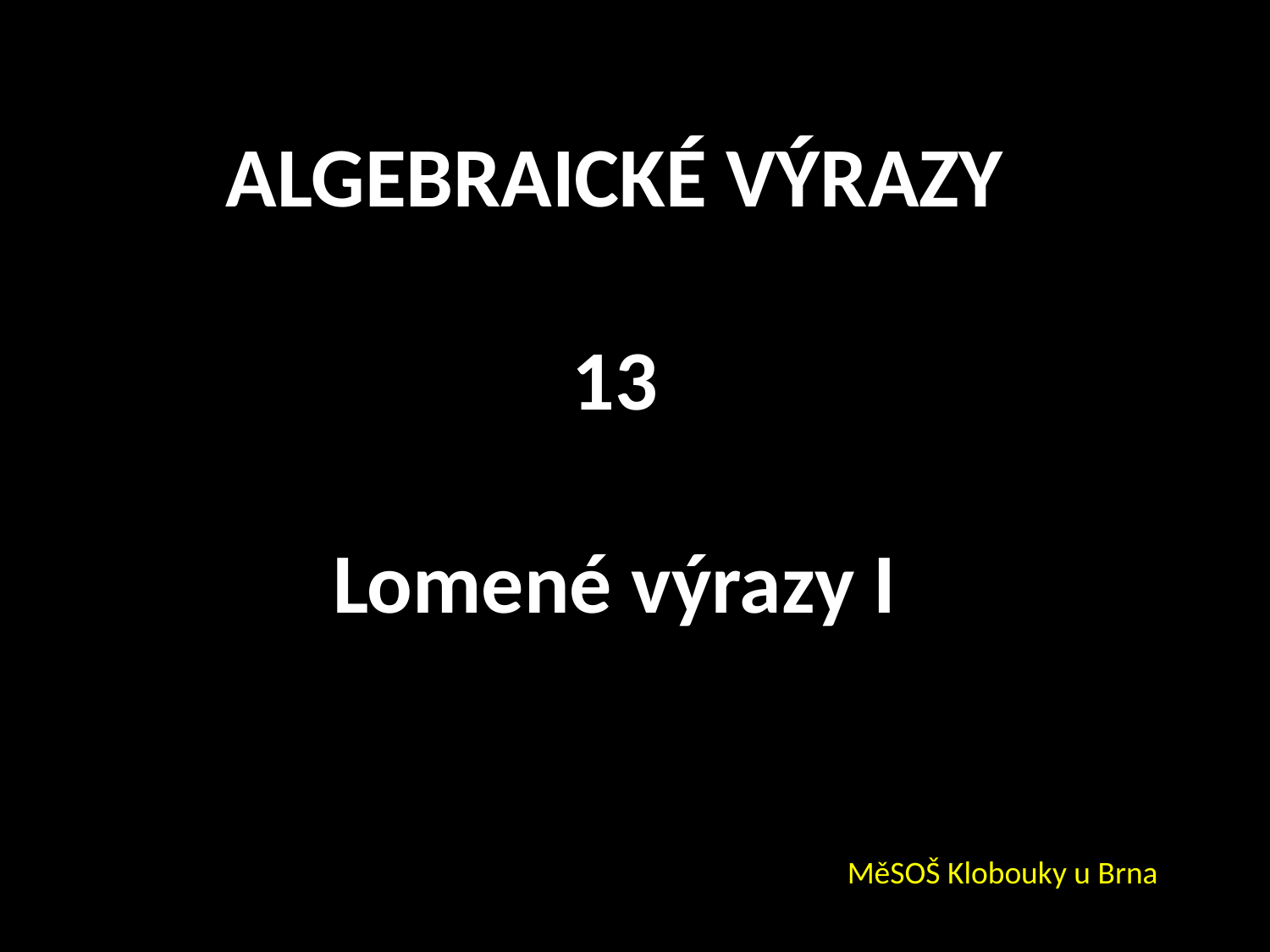

ALGEBRAICKÉ VÝRAZY

13

Lomené výrazy I

MěSOŠ Klobouky u Brna